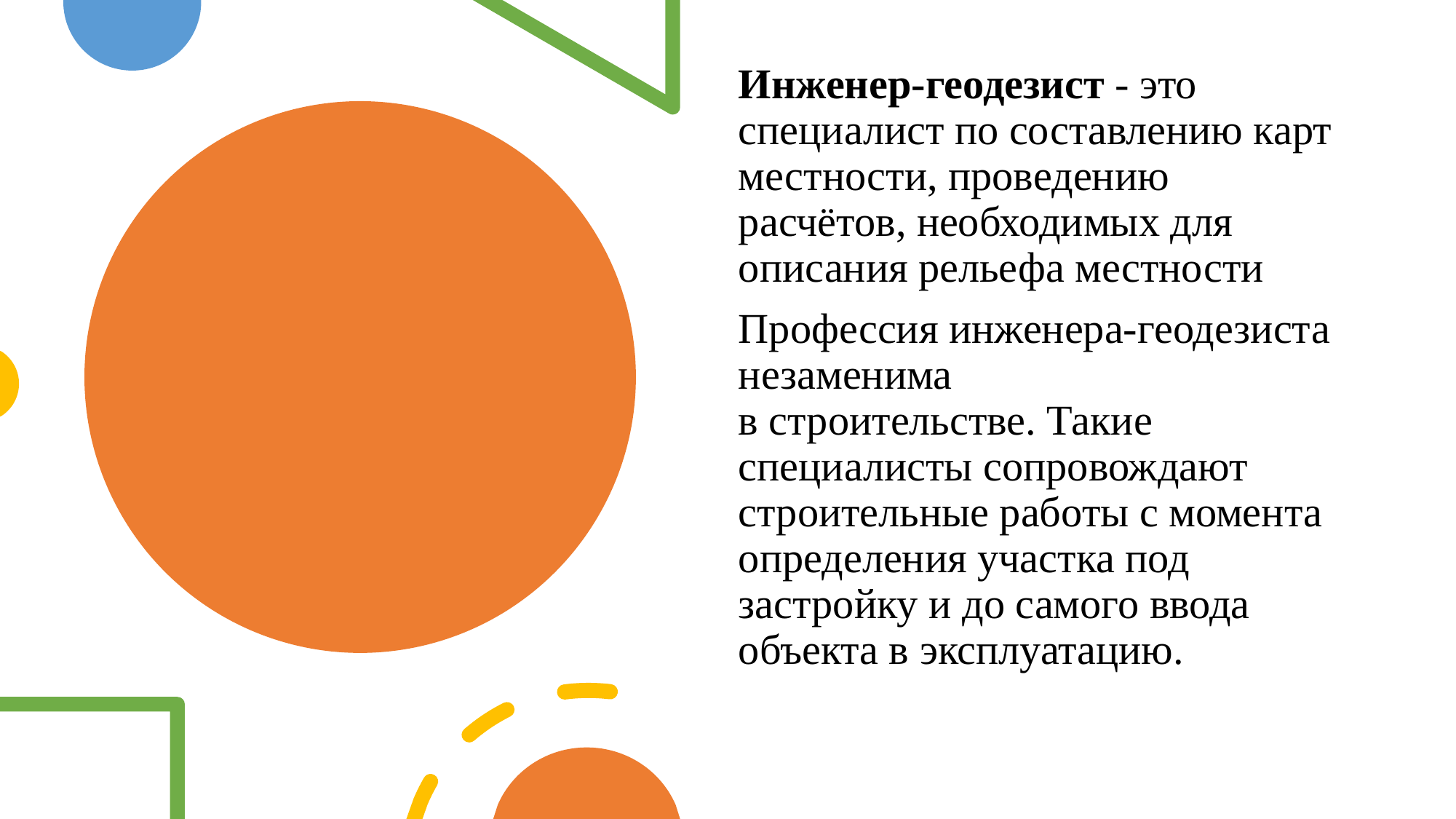

Инженер-геодезист - это специалист по составлению карт местности, проведению расчётов, необходимых для описания рельефа местности
Профессия инженера-геодезиста незаменима в строительстве. Такие специалисты сопровождают строительные работы с момента определения участка под застройку и до самого ввода объекта в эксплуатацию.